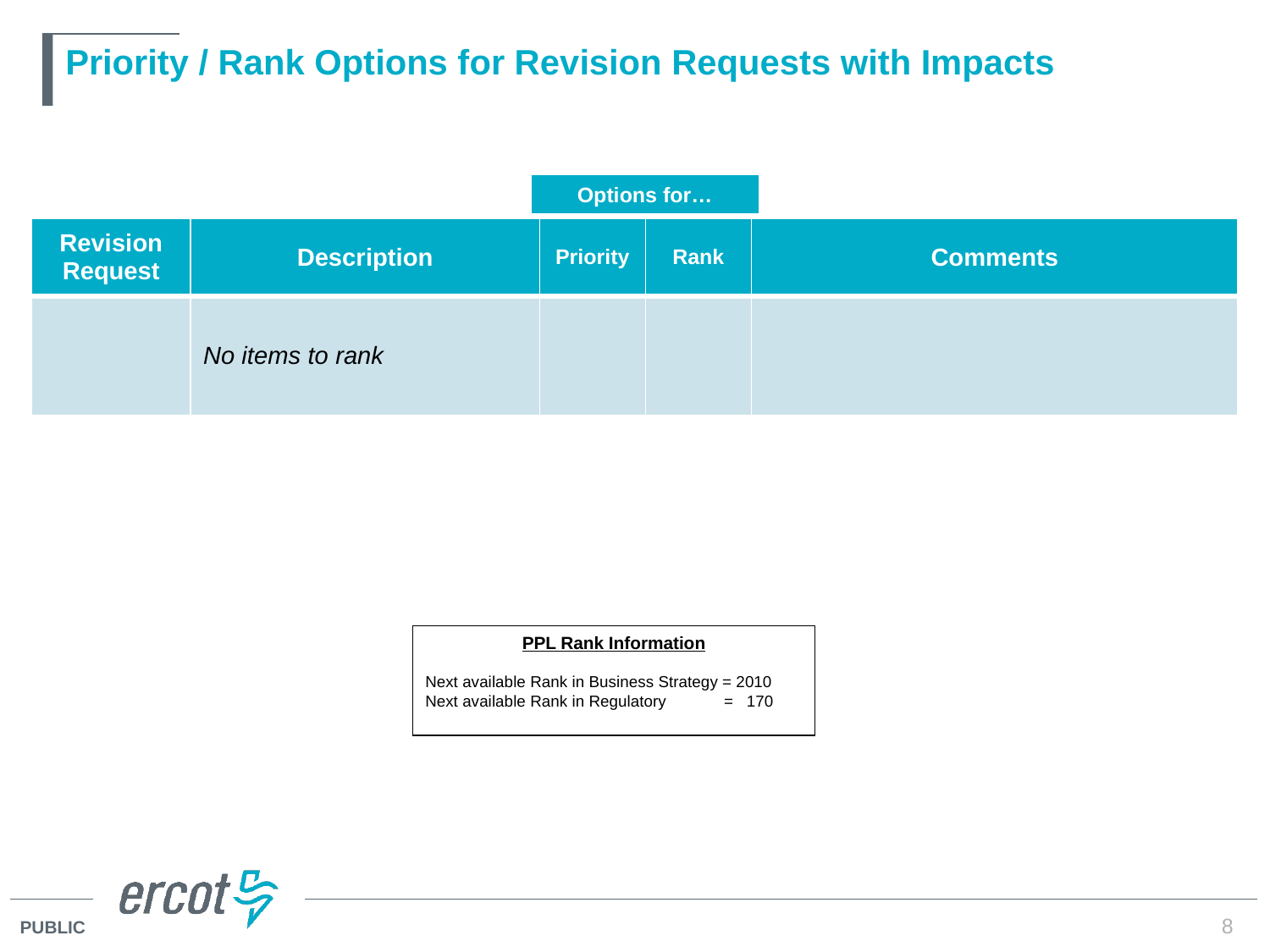

# Priority / Rank Options for Revision Requests with Impacts
| Options for… |
| --- |
| Revision Request | Description | Priority | Rank | Comments |
| --- | --- | --- | --- | --- |
|  | No items to rank |  |  |  |
PPL Rank Information

Next available Rank in Business Strategy = 2010
Next available Rank in Regulatory             =   170

8